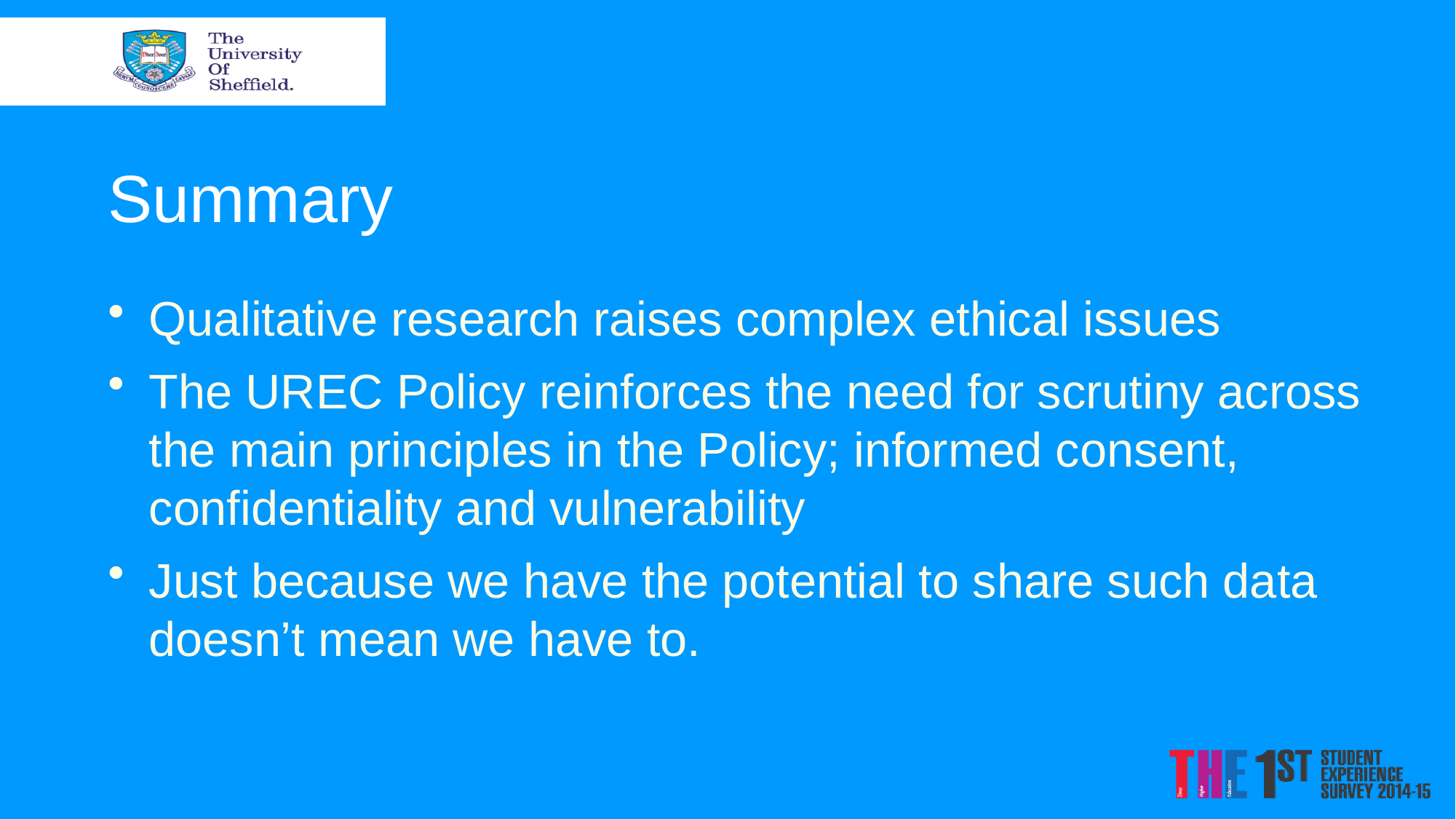

# Summary
Qualitative research raises complex ethical issues
The UREC Policy reinforces the need for scrutiny across the main principles in the Policy; informed consent, confidentiality and vulnerability
Just because we have the potential to share such data doesn’t mean we have to.